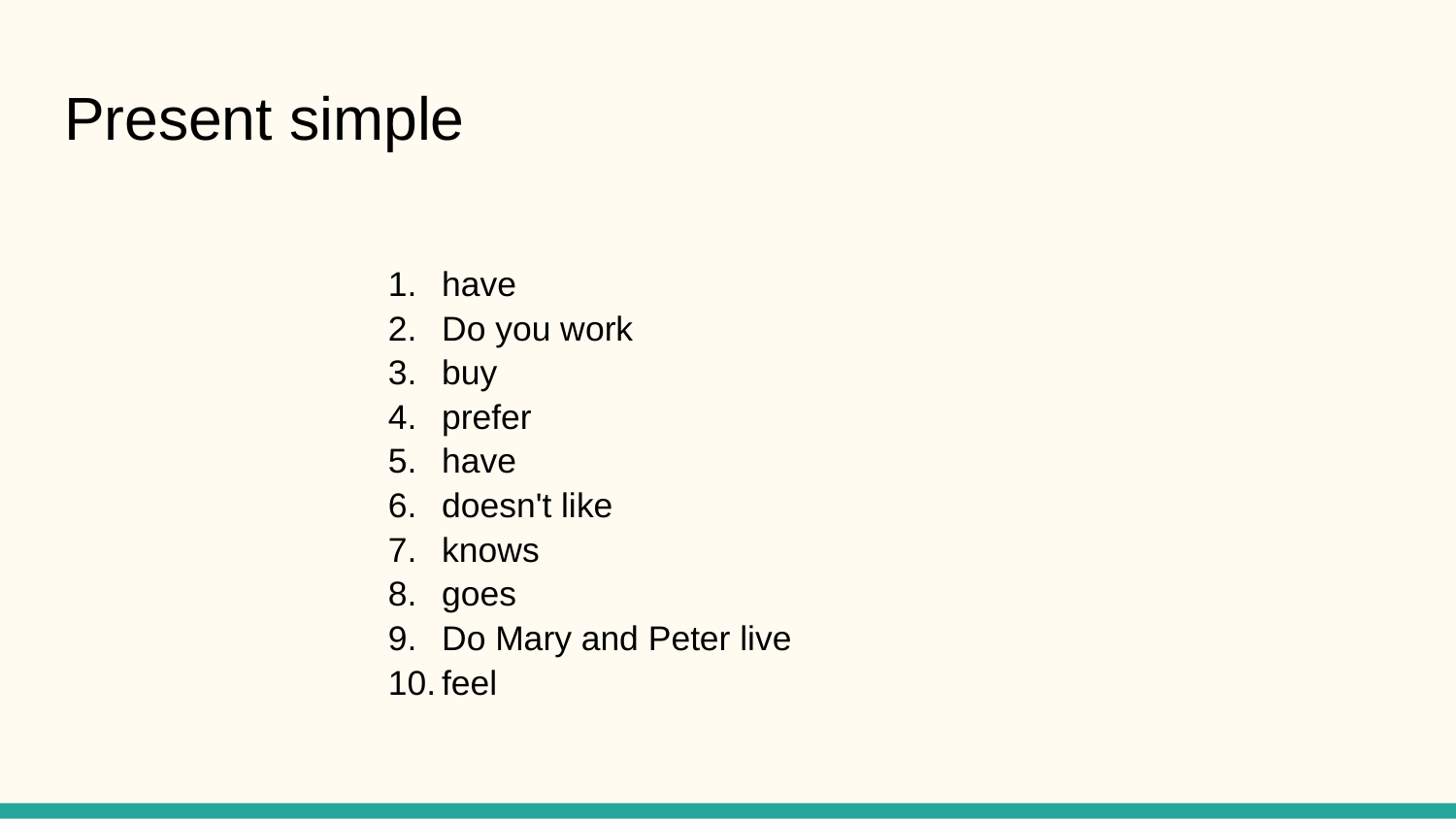

# Present simple
have
Do you work
buy
prefer
have
doesn't like
knows
goes
Do Mary and Peter live
feel